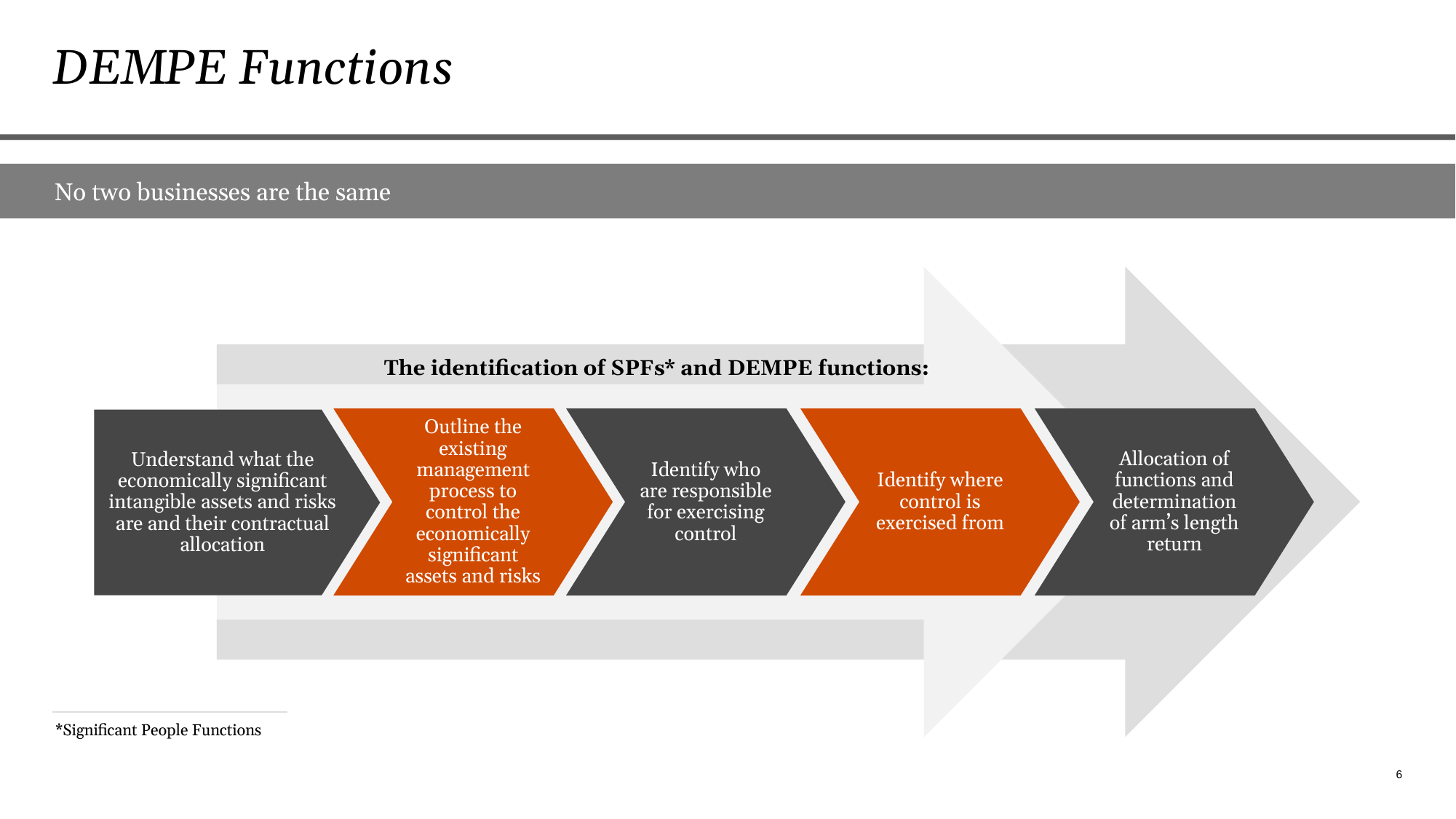

# DEMPE Functions
No two businesses are the same

The identification of SPFs* and DEMPE functions:
Outline the existing management process to control the economically significant assets and risks
Identify who are responsible for exercising control
Identify where control is exercised from
Allocation of functions and determination of arm’s length return
Understand what the economically significant intangible assets and risks are and their contractual allocation

*Significant People Functions
6